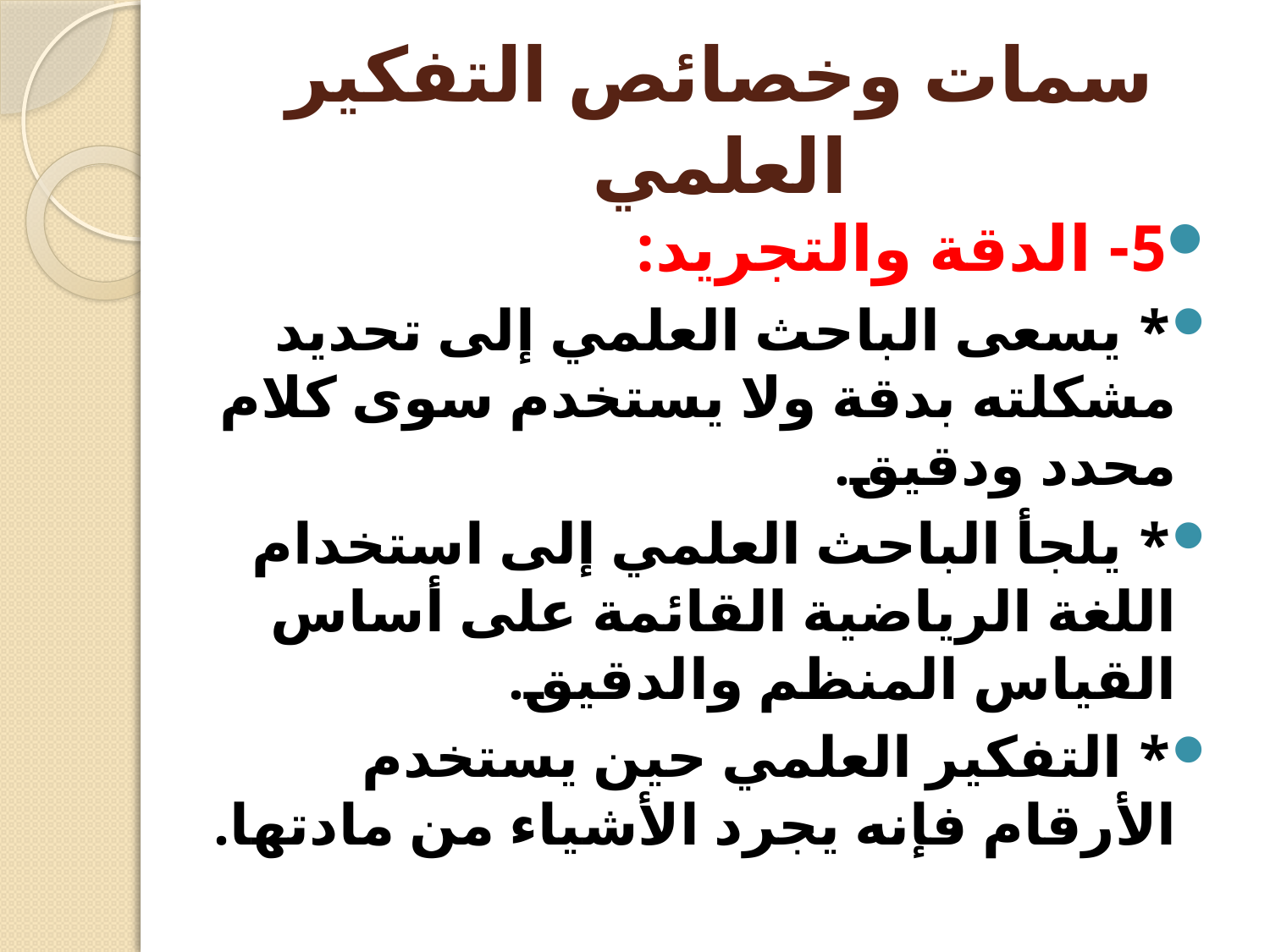

# سمات وخصائص التفكير العلمي
5- الدقة والتجريد:
* يسعى الباحث العلمي إلى تحديد مشكلته بدقة ولا يستخدم سوى كلام محدد ودقيق.
* يلجأ الباحث العلمي إلى استخدام اللغة الرياضية القائمة على أساس القياس المنظم والدقيق.
* التفكير العلمي حين يستخدم الأرقام فإنه يجرد الأشياء من مادتها.